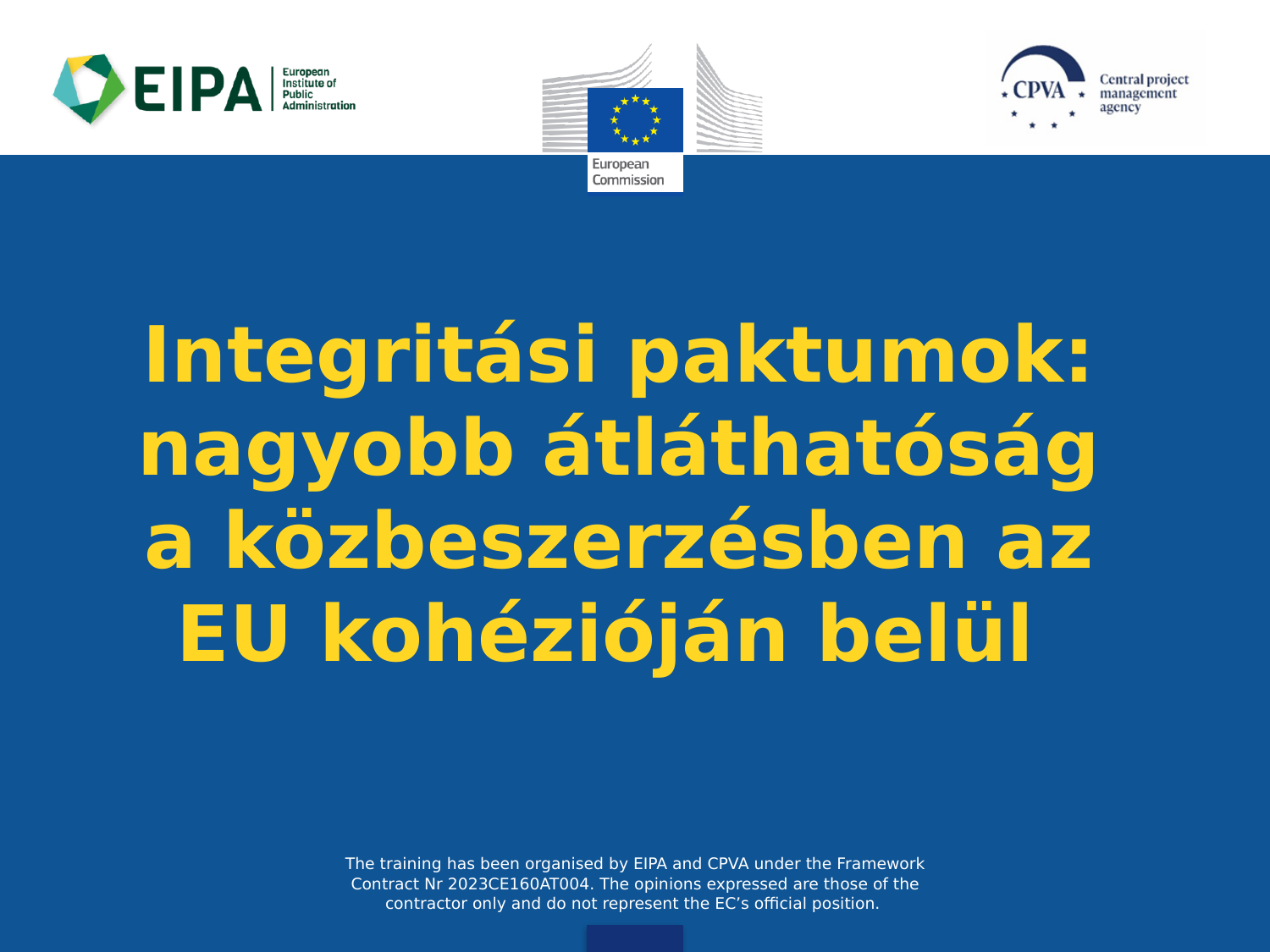

# Integritási paktumok: nagyobb átláthatóság a közbeszerzésben az EU kohézióján belül